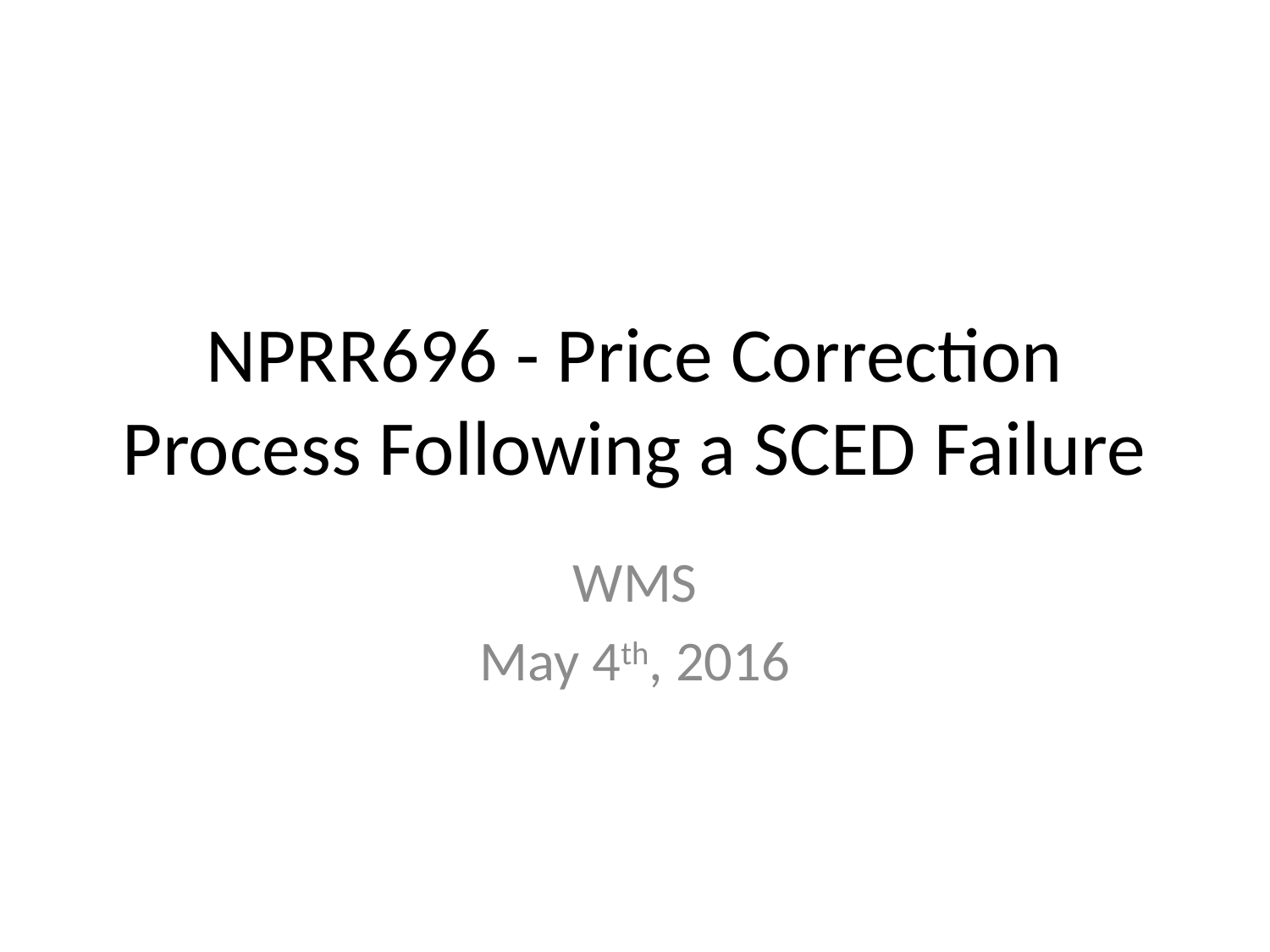

# NPRR696 - Price Correction Process Following a SCED Failure
WMS
May 4th, 2016